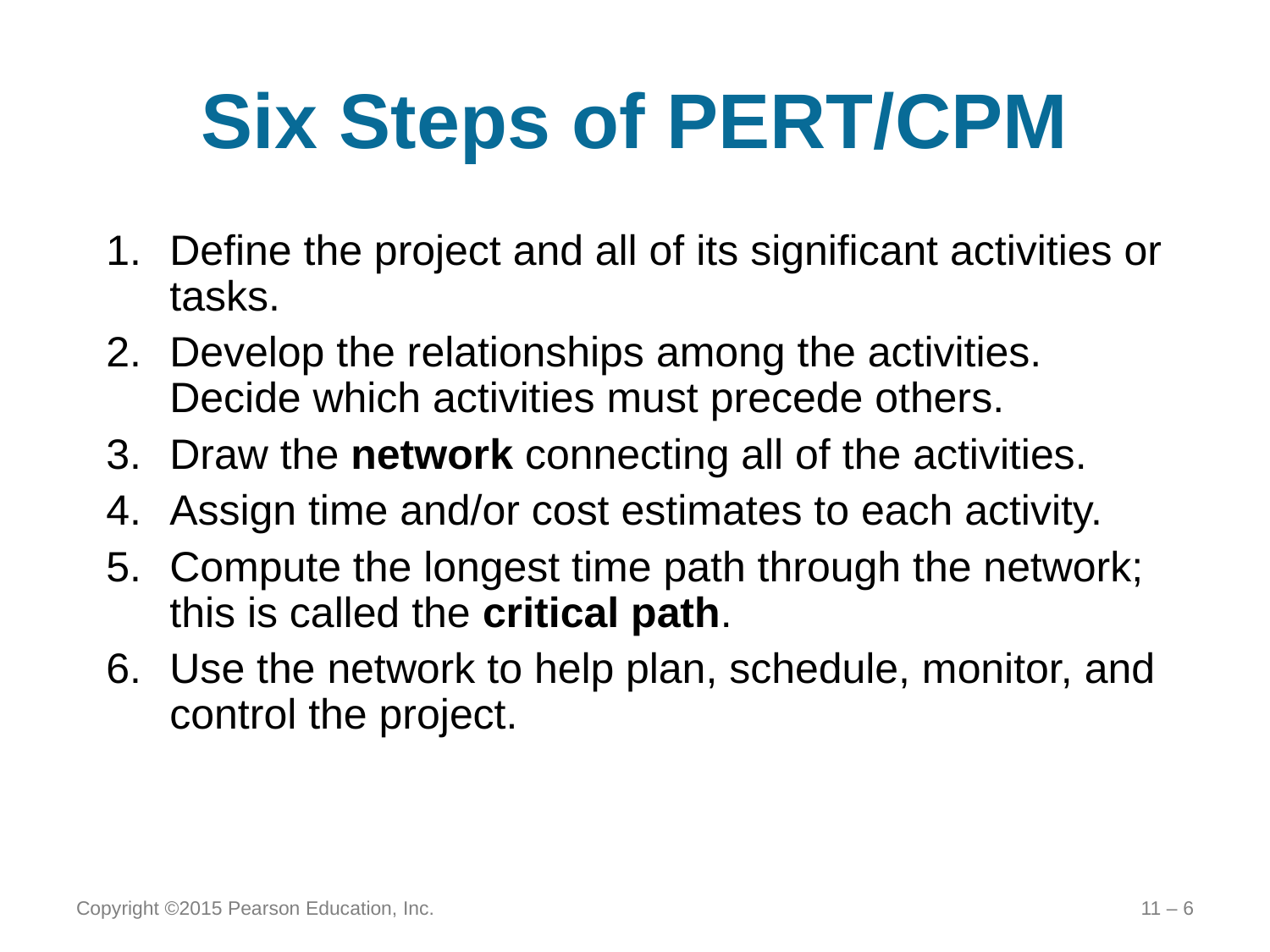

# Six Steps of PERT/CPM
Define the project and all of its significant activities or tasks.
Develop the relationships among the activities. Decide which activities must precede others.
Draw the network connecting all of the activities.
Assign time and/or cost estimates to each activity.
Compute the longest time path through the network; this is called the critical path.
Use the network to help plan, schedule, monitor, and control the project.
Copyright ©2015 Pearson Education, Inc.
11 – 6